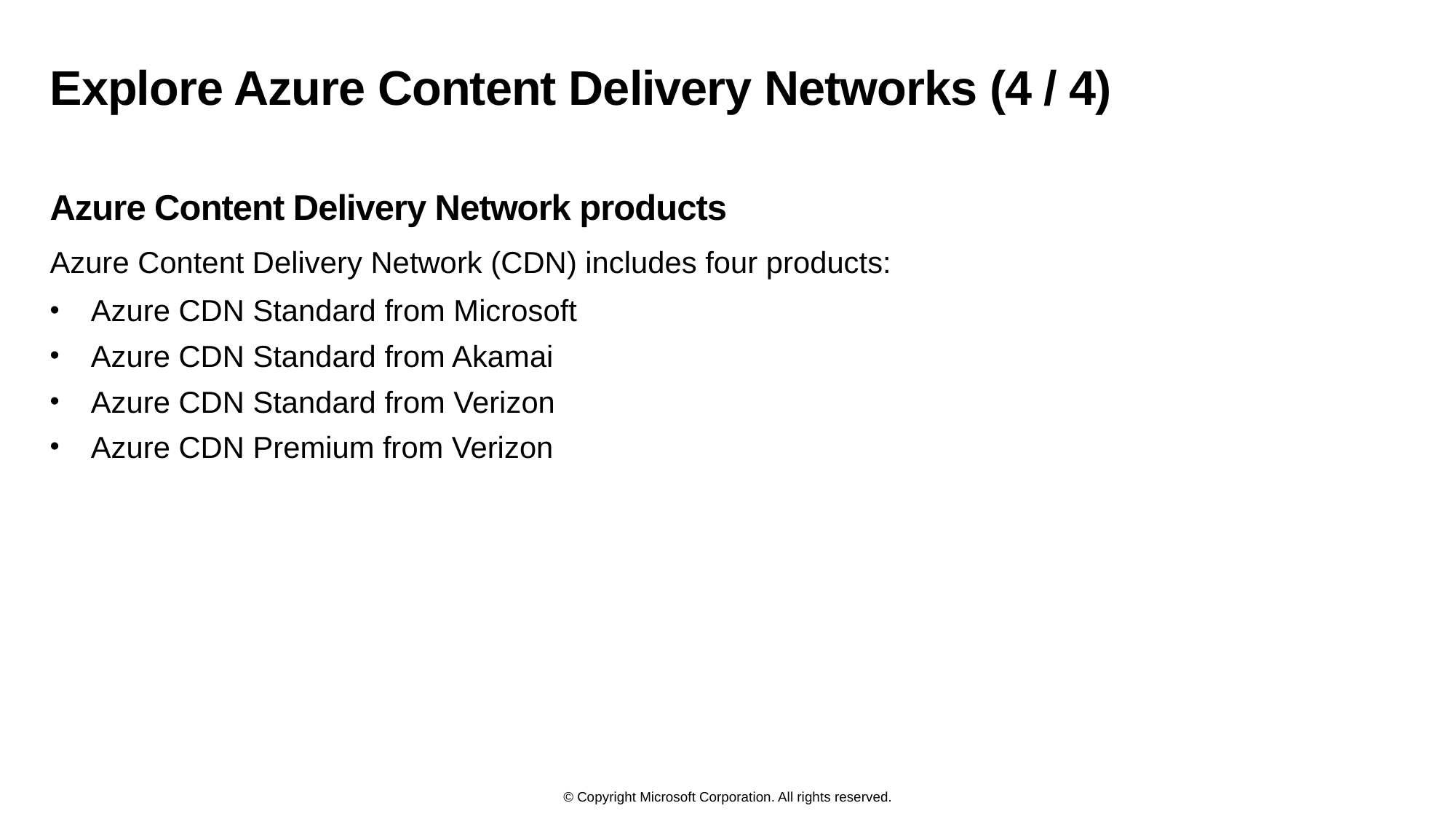

# Explore Azure Content Delivery Networks (4 / 4)
Azure Content Delivery Network products
Azure Content Delivery Network (CDN) includes four products:
Azure CDN Standard from Microsoft
Azure CDN Standard from Akamai
Azure CDN Standard from Verizon
Azure CDN Premium from Verizon